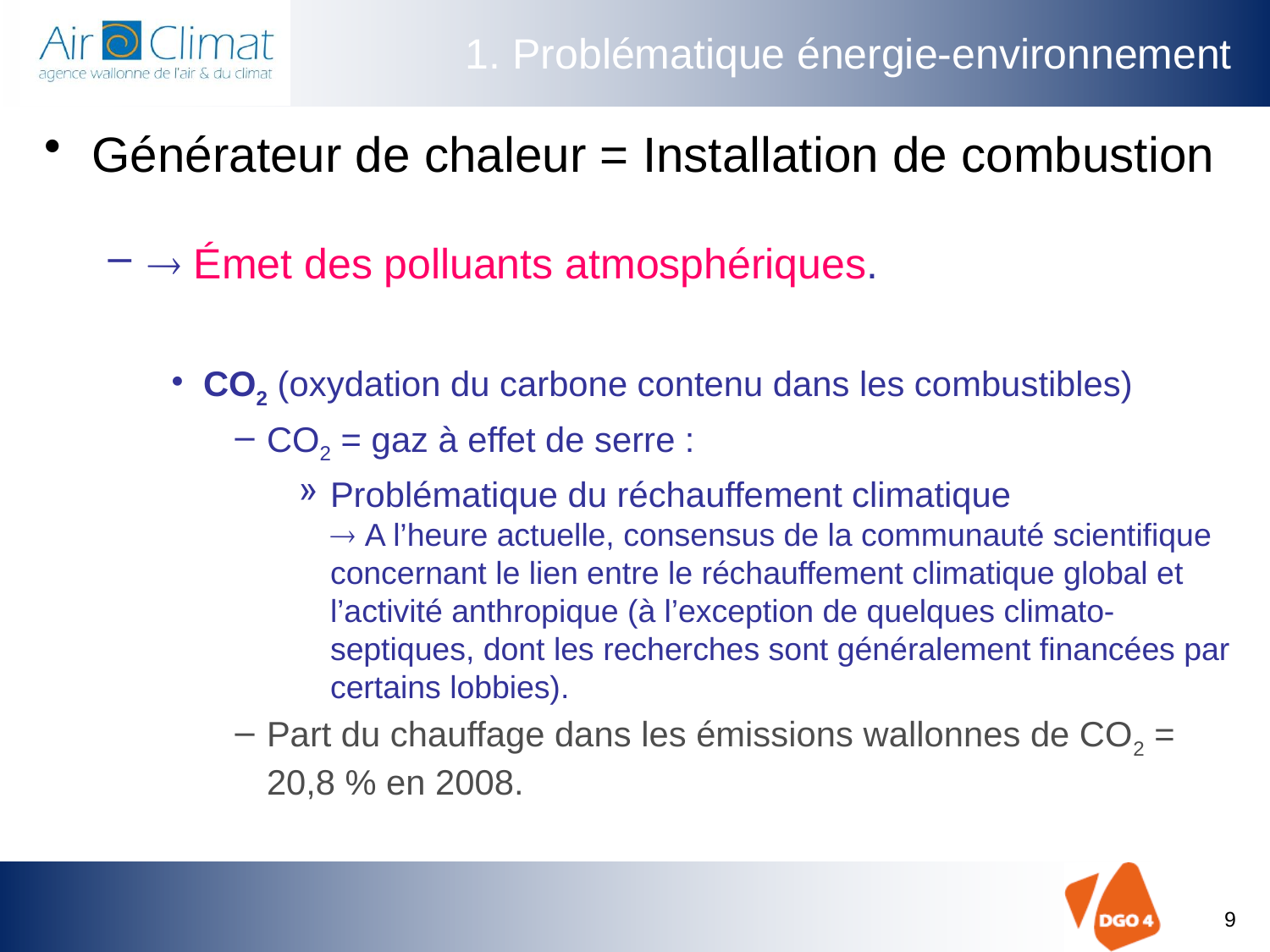

# 1. Problématique énergie-environnement
Générateur de chaleur = Installation de combustion

→ Émet des polluants atmosphériques.

CO2 (oxydation du carbone contenu dans les combustibles)
CO2 = gaz à effet de serre :
Problématique du réchauffement climatique
→ A l’heure actuelle, consensus de la communauté scientifique concernant le lien entre le réchauffement climatique global et l’activité anthropique (à l’exception de quelques climato-septiques, dont les recherches sont généralement financées par certains lobbies).
Part du chauffage dans les émissions wallonnes de CO2 = 20,8 % en 2008.

9